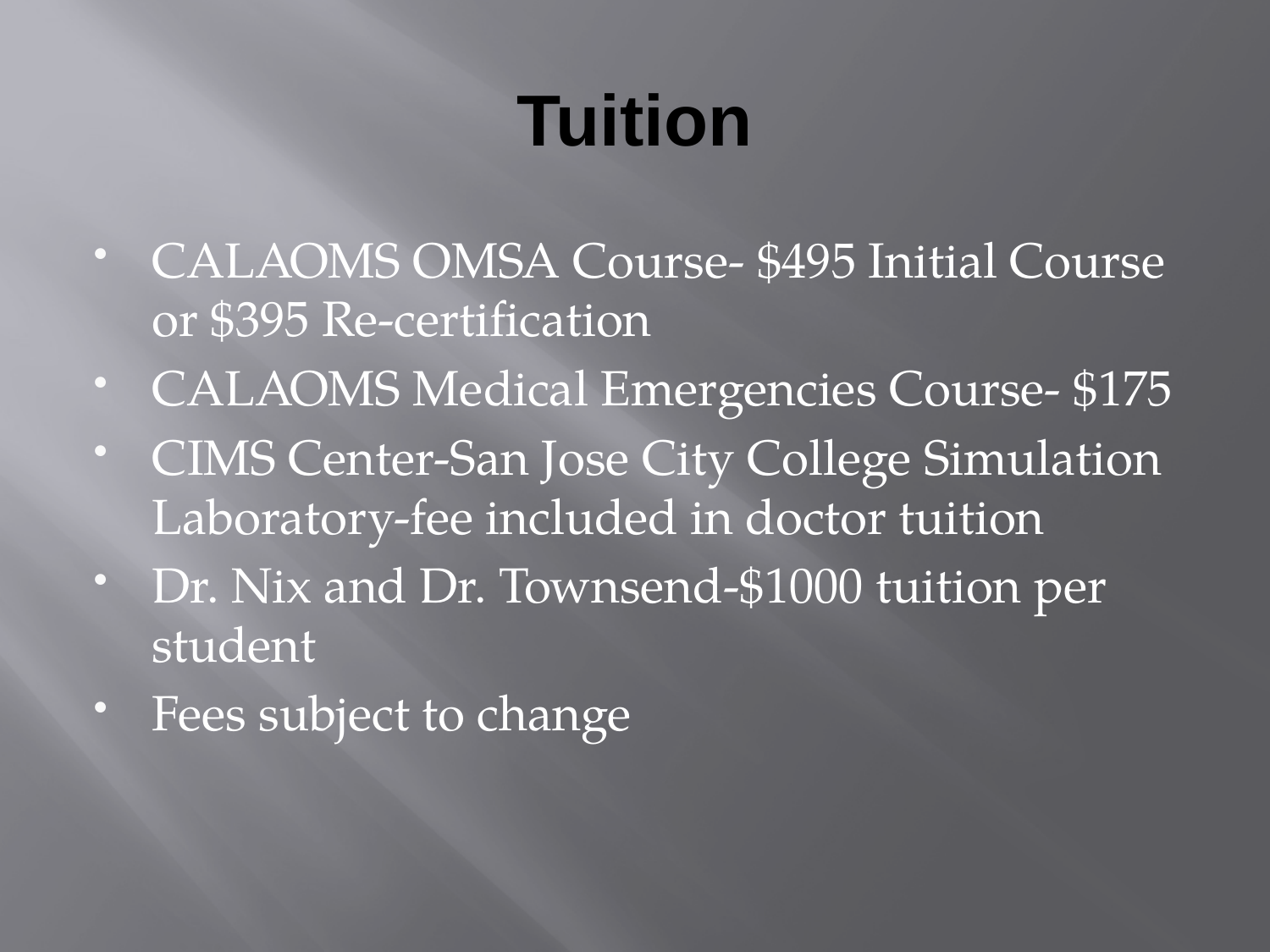

# Tuition
CALAOMS OMSA Course- $495 Initial Course or $395 Re-certification
CALAOMS Medical Emergencies Course- $175
CIMS Center-San Jose City College Simulation Laboratory-fee included in doctor tuition
Dr. Nix and Dr. Townsend-$1000 tuition per student
Fees subject to change